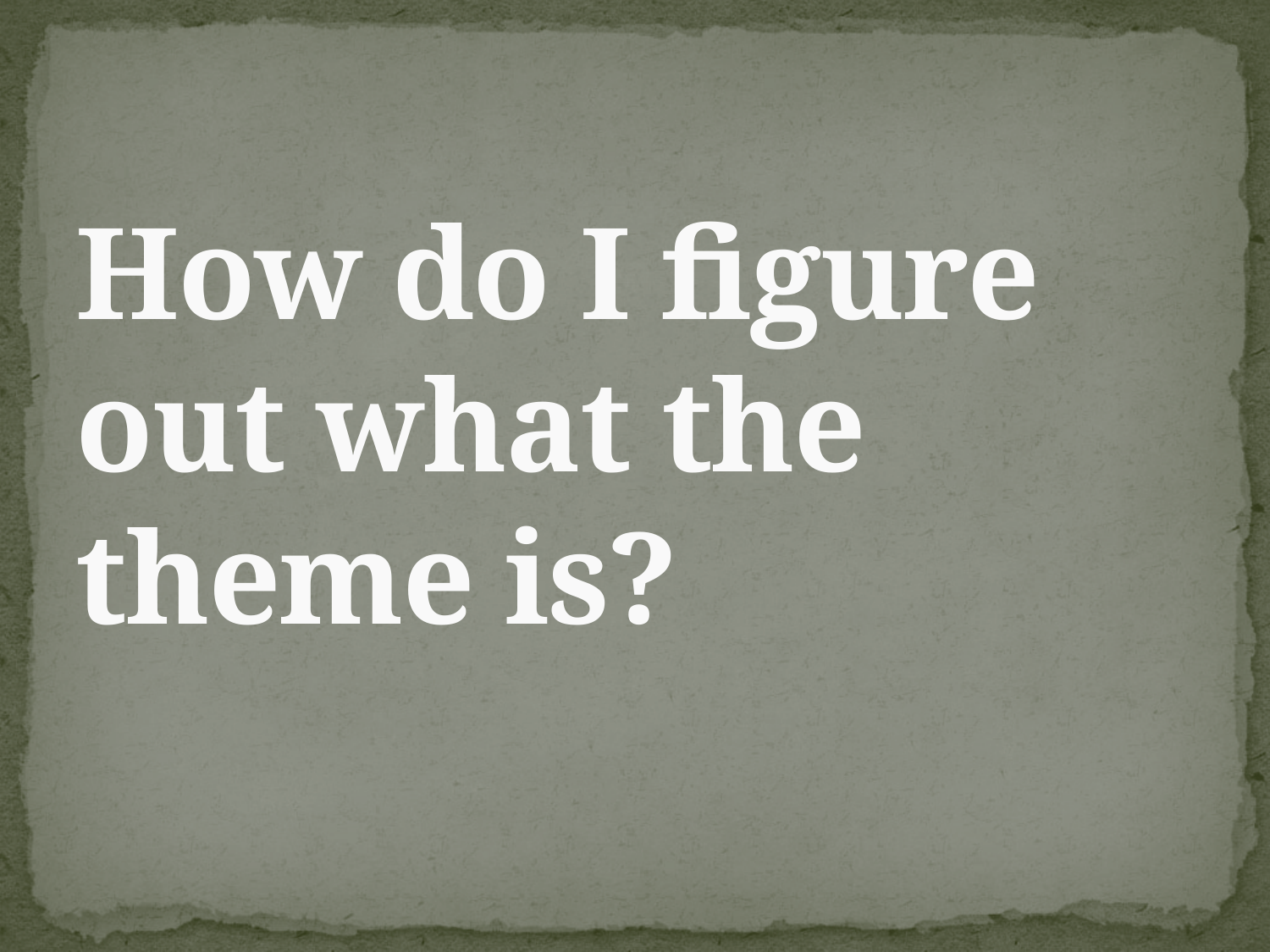

# How do I figure out what the theme is?